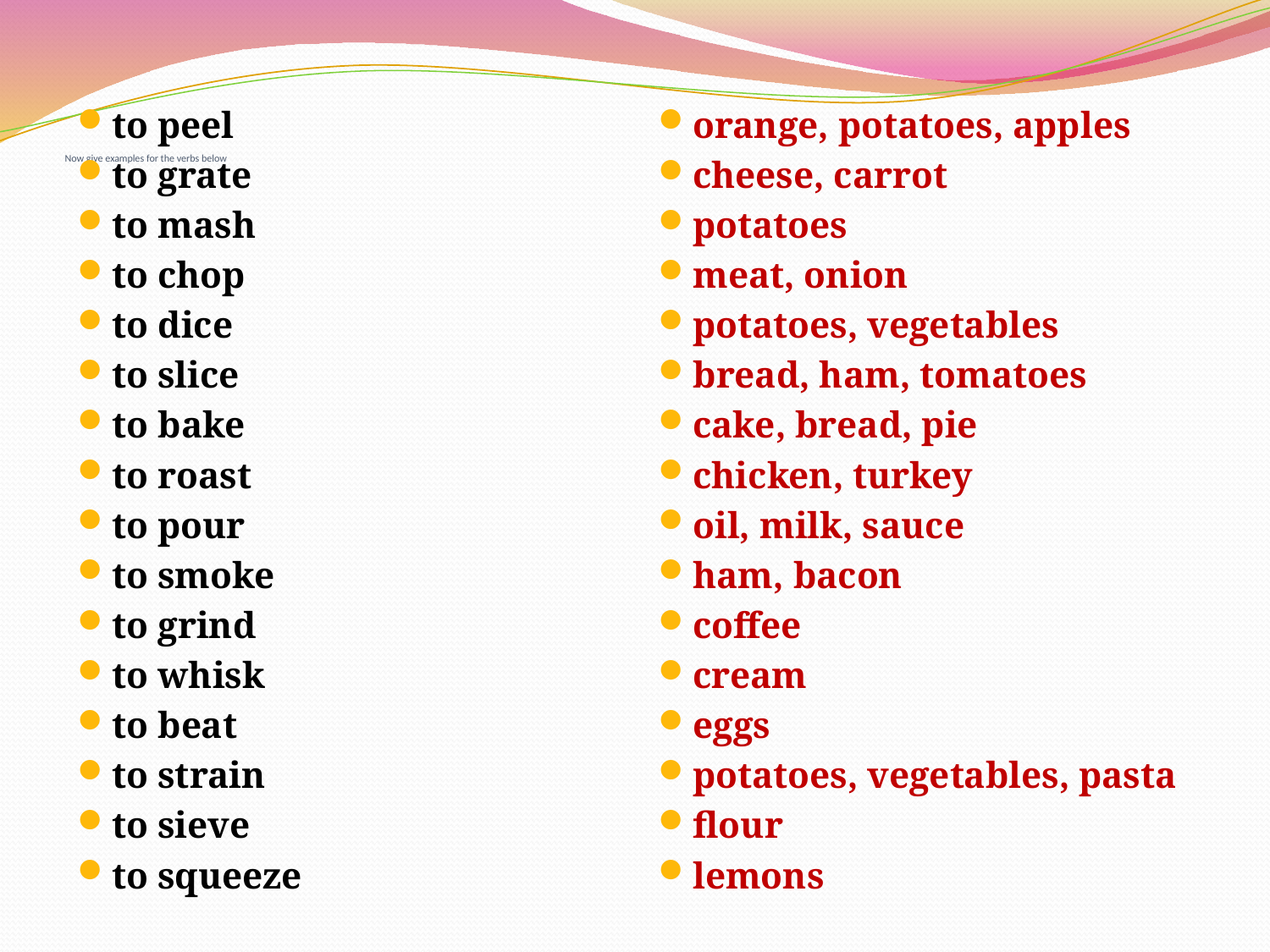

# Now give examples for the verbs below
to peel
to grate
to mash
to chop
to dice
to slice
to bake
to roast
to pour
to smoke
to grind
to whisk
to beat
to strain
to sieve
to squeeze
orange, potatoes, apples
cheese, carrot
potatoes
meat, onion
potatoes, vegetables
bread, ham, tomatoes
cake, bread, pie
chicken, turkey
oil, milk, sauce
ham, bacon
coffee
cream
eggs
potatoes, vegetables, pasta
flour
lemons